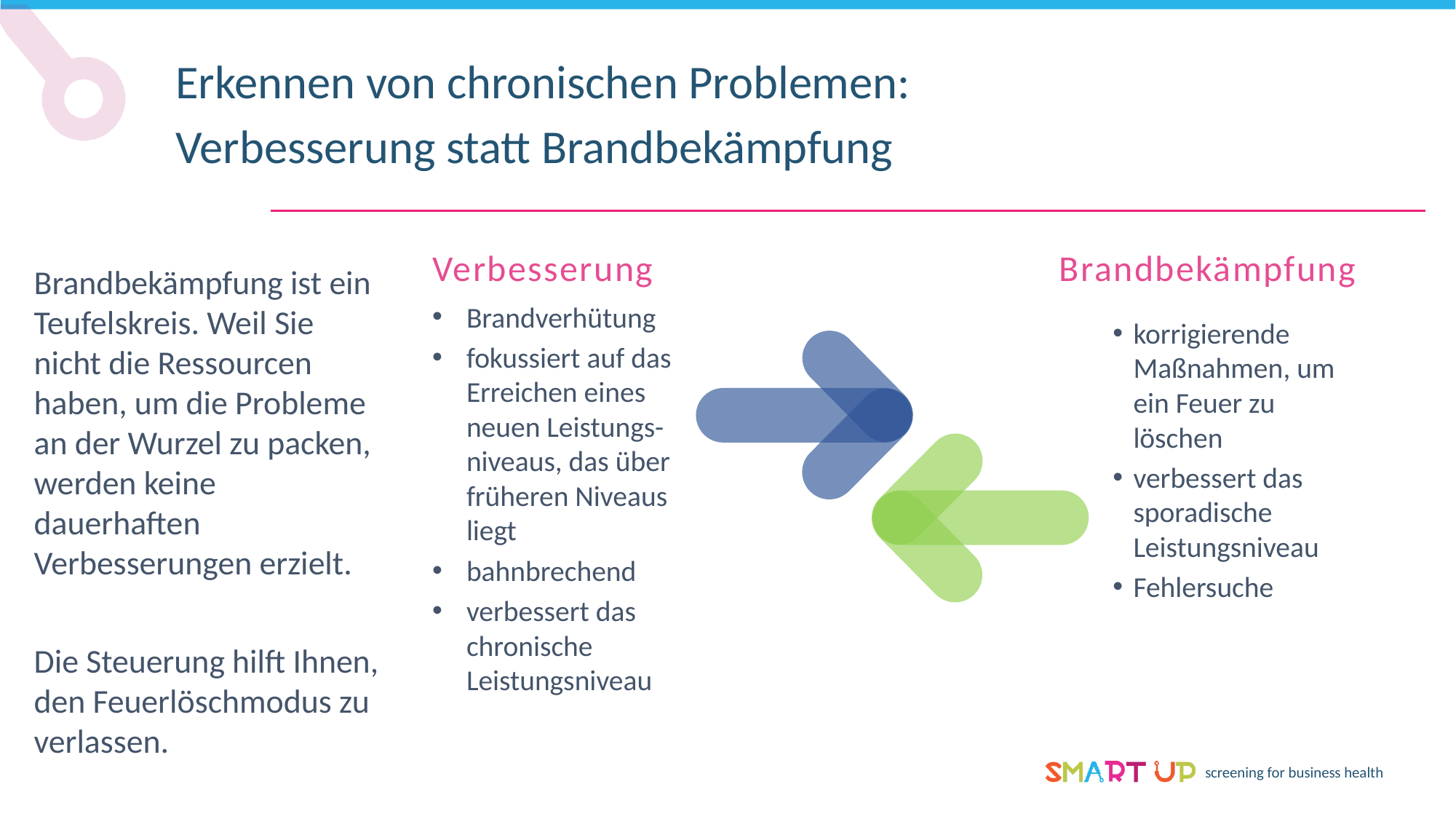

Erkennen von chronischen Problemen:
Verbesserung statt Brandbekämpfung
Brandbekämpfung
Verbesserung
Brandbekämpfung ist ein Teufelskreis. Weil Sie nicht die Ressourcen haben, um die Probleme an der Wurzel zu packen, werden keine dauerhaften Verbesserungen erzielt.

Die Steuerung hilft Ihnen, den Feuerlöschmodus zu verlassen.

Brandverhütung
fokussiert auf das Erreichen eines neuen Leistungs-niveaus, das über früheren Niveaus liegt
bahnbrechend
verbessert das chronische Leistungsniveau
korrigierende Maßnahmen, um ein Feuer zu löschen
verbessert das sporadische Leistungsniveau
Fehlersuche